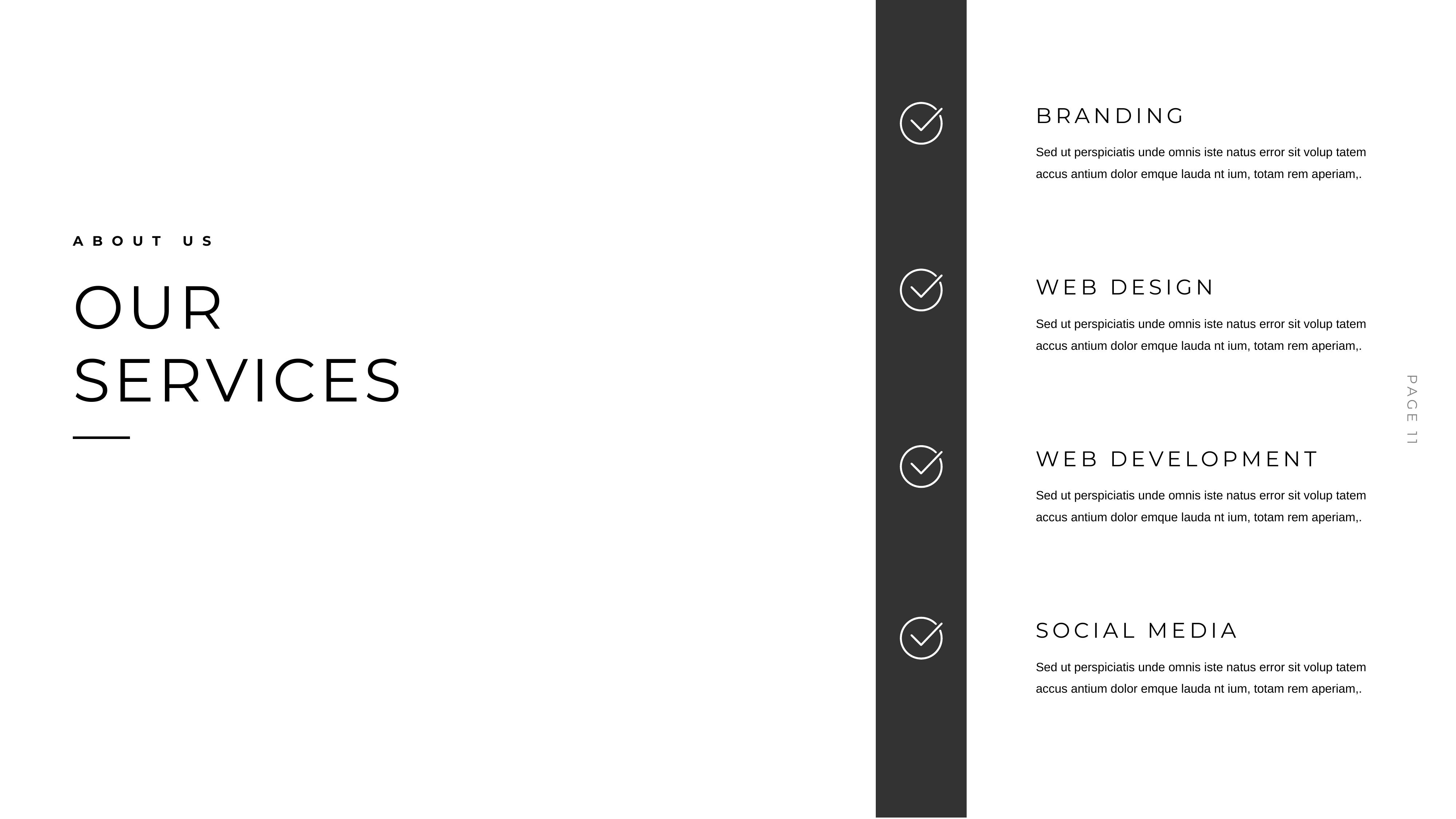

branding
Sed ut perspiciatis unde omnis iste natus error sit volup tatem accus antium dolor emque lauda nt ium, totam rem aperiam,.
About us
Our
Services

Web design
Sed ut perspiciatis unde omnis iste natus error sit volup tatem accus antium dolor emque lauda nt ium, totam rem aperiam,.

Web development
Sed ut perspiciatis unde omnis iste natus error sit volup tatem accus antium dolor emque lauda nt ium, totam rem aperiam,.

Social media
Sed ut perspiciatis unde omnis iste natus error sit volup tatem accus antium dolor emque lauda nt ium, totam rem aperiam,.